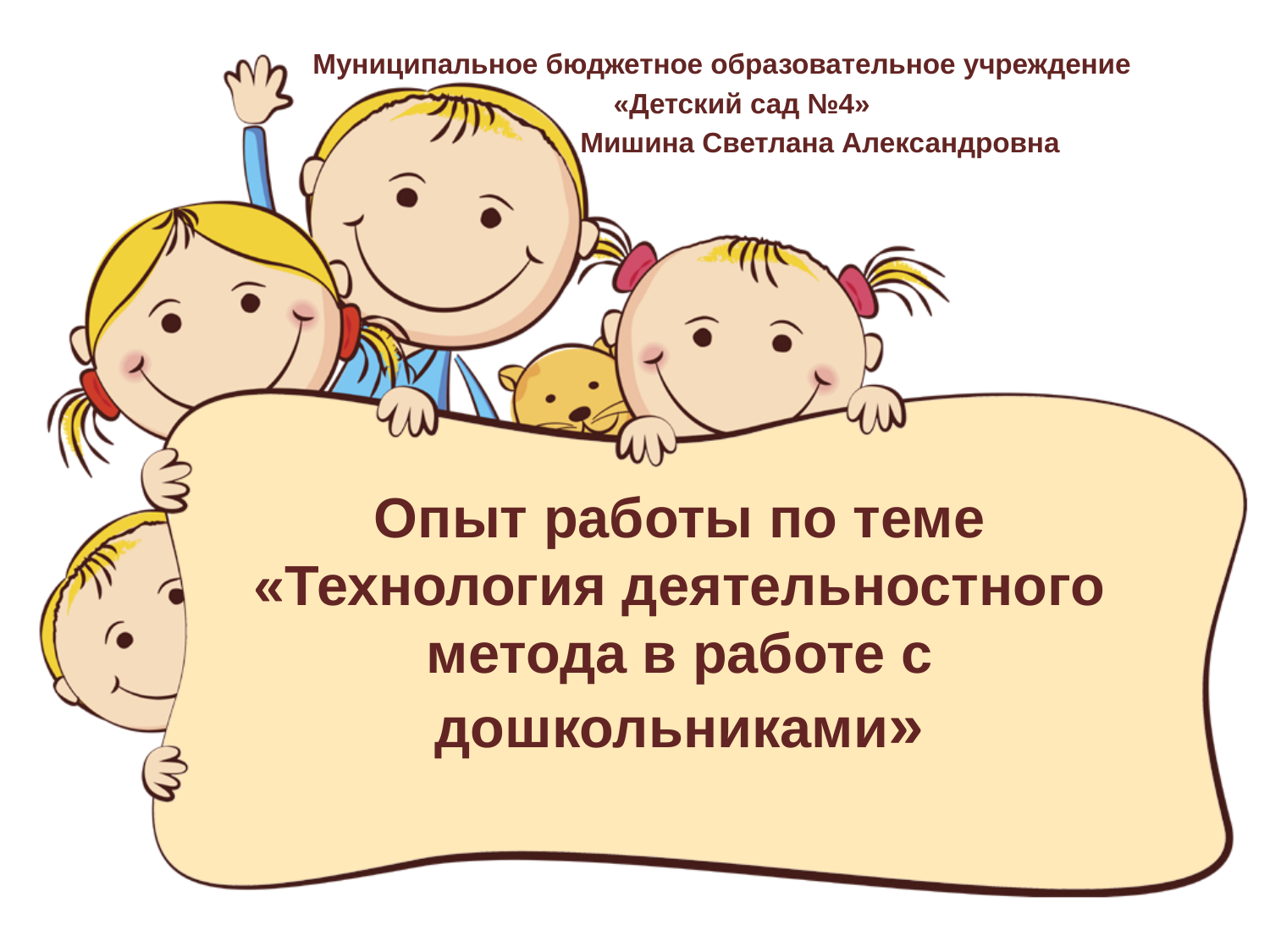

Муниципальное бюджетное образовательное учреждение
     «Детский сад №4»
                         Мишина Светлана Александровна
# Опыт работы по теме «Технология деятельностного метода в работе с дошкольниками»